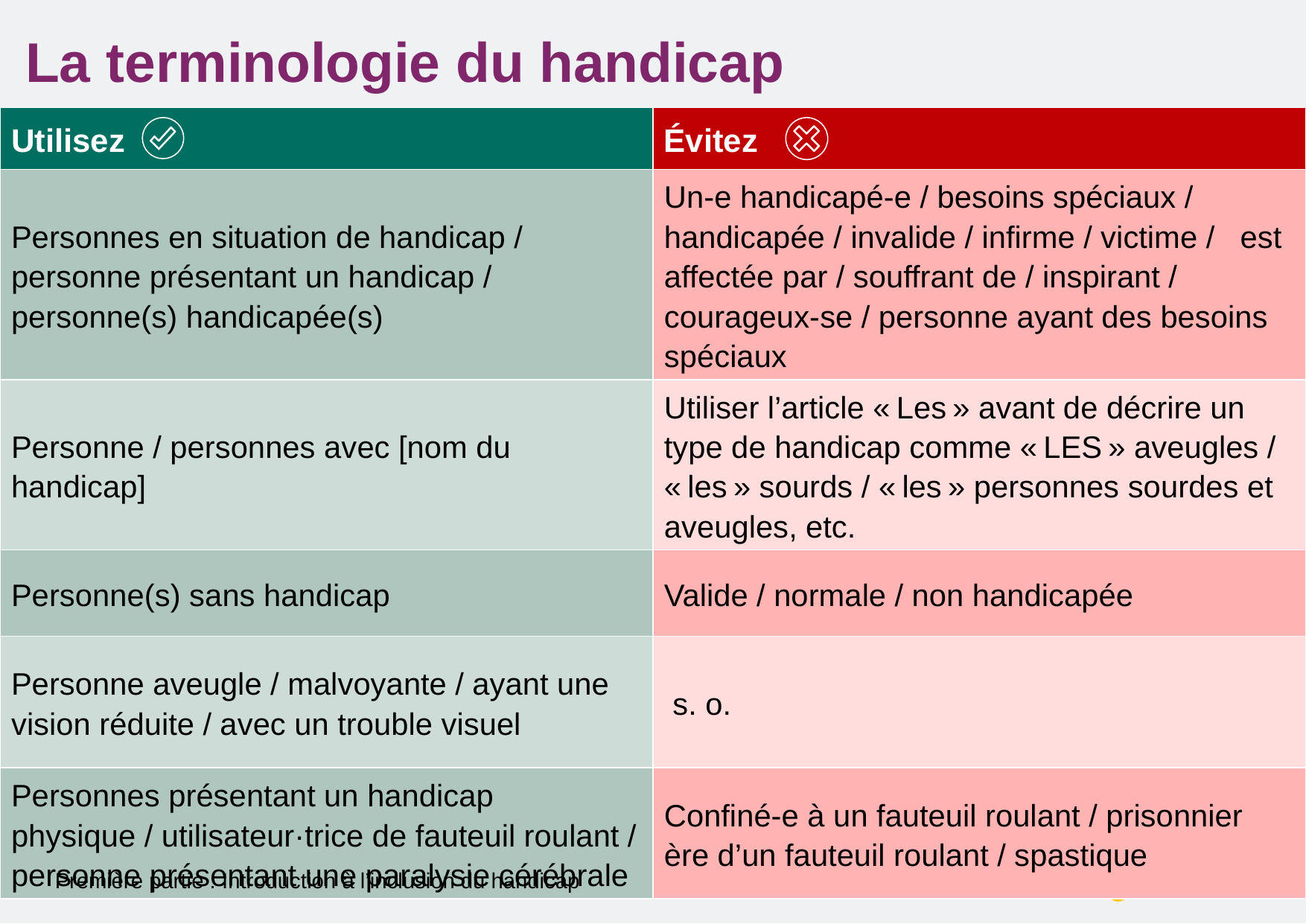

# La terminologie du handicap
| Utilisez | Évitez |
| --- | --- |
| Personnes en situation de handicap / personne présentant un handicap / personne(s) handicapée(s) | Un-e handicapé-e / besoins spéciaux / handicapée / invalide / infirme / victime / est affectée par / souffrant de / inspirant / courageux-se / personne ayant des besoins spéciaux |
| Personne / personnes avec [nom du handicap] | Utiliser l’article « Les » avant de décrire un type de handicap comme « LES » aveugles / « les » sourds / « les » personnes sourdes et aveugles, etc. |
| Personne(s) sans handicap | Valide / normale / non handicapée |
| Personne aveugle / malvoyante / ayant une vision réduite / avec un trouble visuel | s. o. |
| Personnes présentant un handicap physique / utilisateur·trice de fauteuil roulant / personne présentant une paralysie cérébrale | Confiné-e à un fauteuil roulant / prisonnier ère d’un fauteuil roulant / spastique |

Première partie : Introduction à l’inclusion du handicap